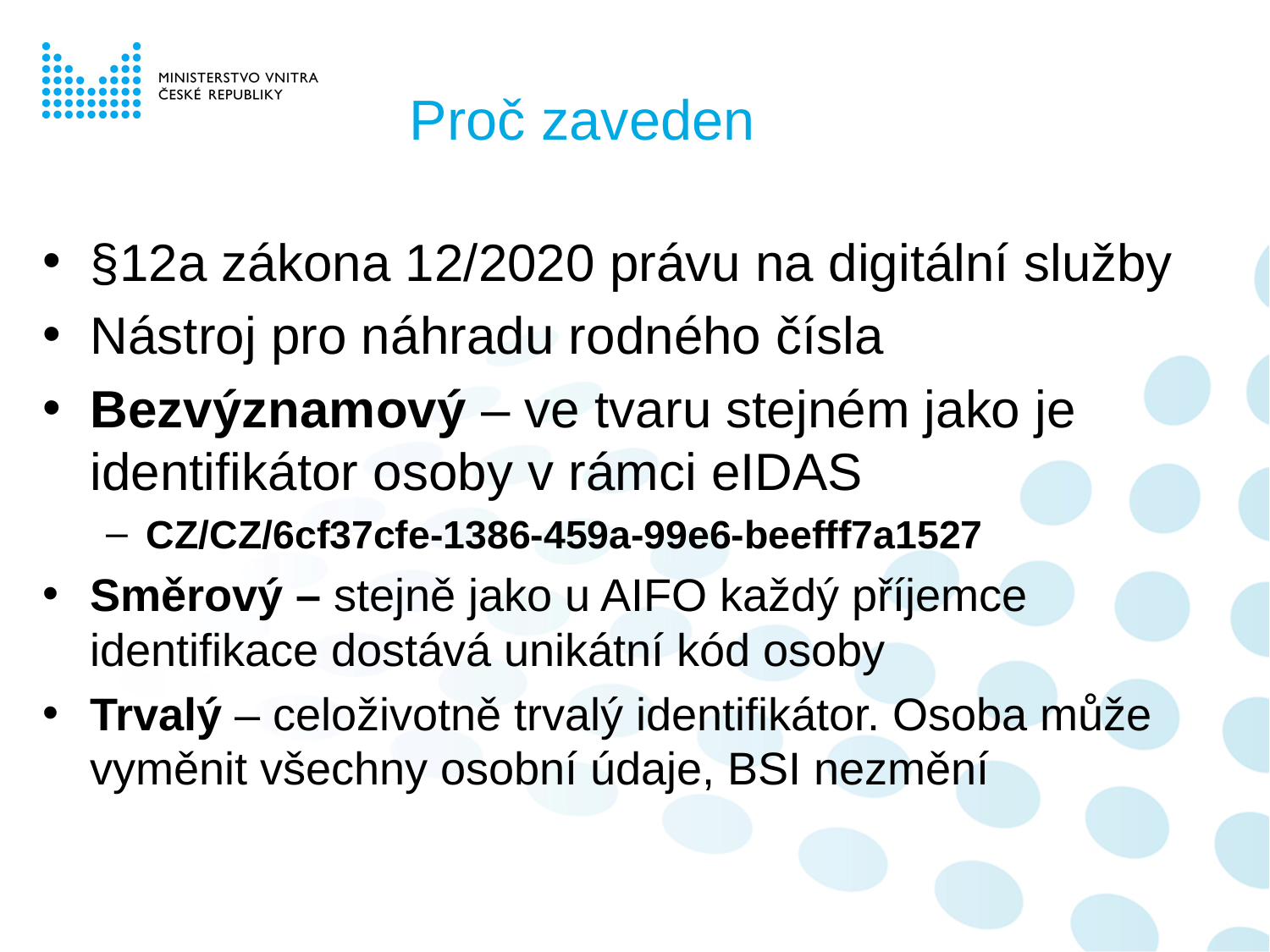

# Proč zaveden
§12a zákona 12/2020 právu na digitální služby
Nástroj pro náhradu rodného čísla
Bezvýznamový – ve tvaru stejném jako je identifikátor osoby v rámci eIDAS
CZ/CZ/6cf37cfe-1386-459a-99e6-beefff7a1527
Směrový – stejně jako u AIFO každý příjemce identifikace dostává unikátní kód osoby
Trvalý – celoživotně trvalý identifikátor. Osoba může vyměnit všechny osobní údaje, BSI nezmění